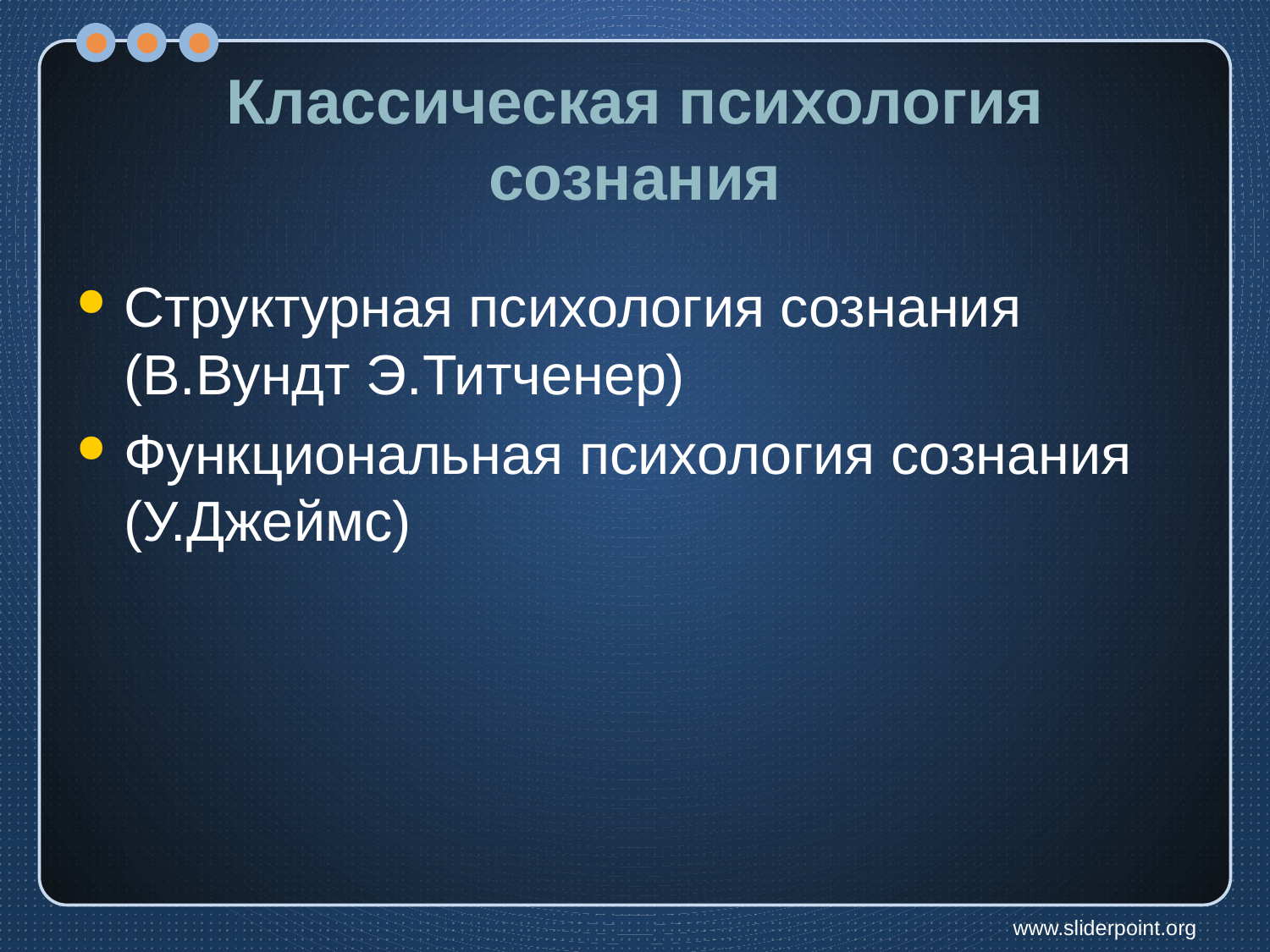

# Классическая психология сознания
Структурная психология сознания (В.Вундт Э.Титченер)
Функциональная психология сознания (У.Джеймс)
www.sliderpoint.org